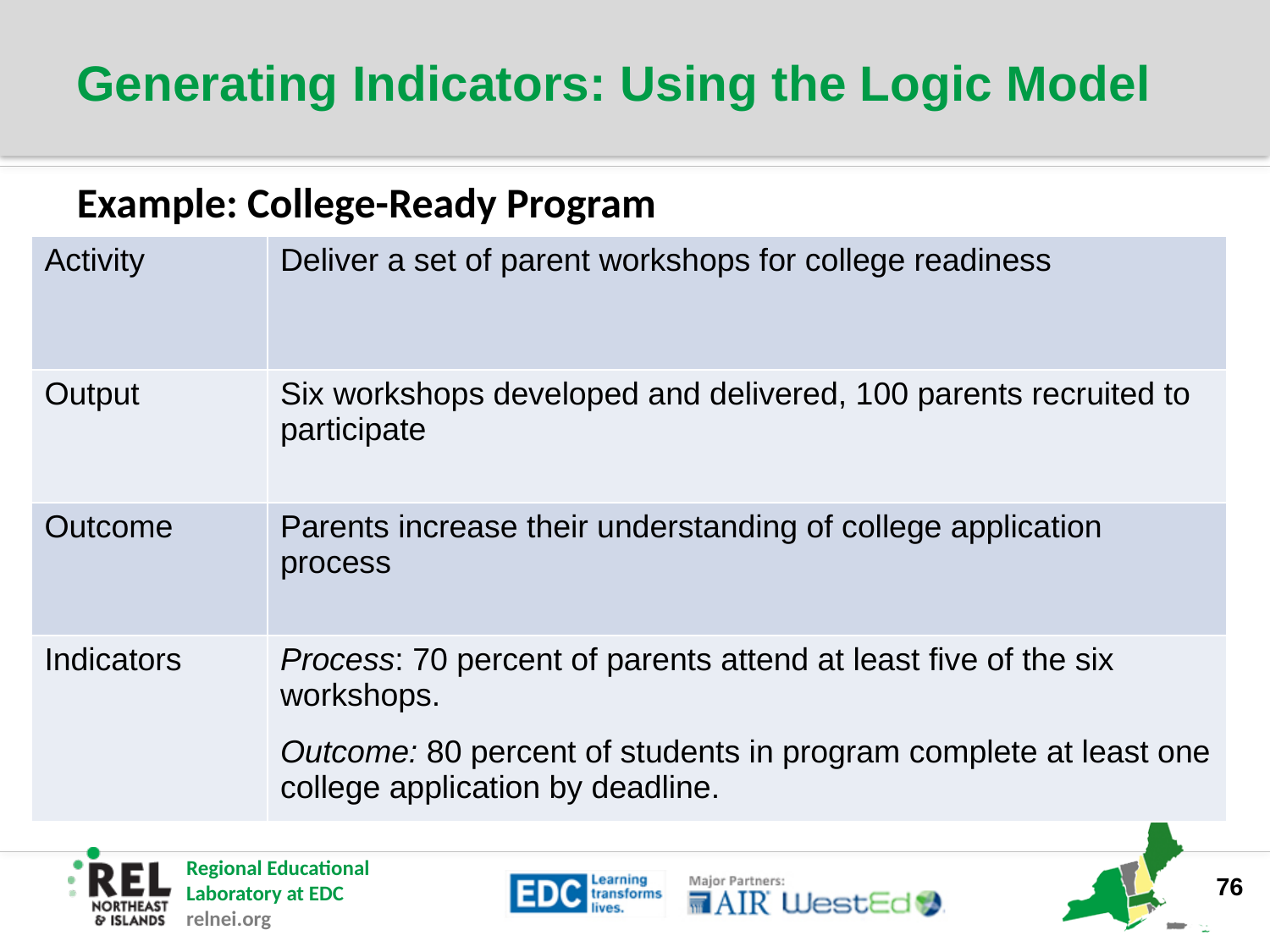

# Generating Indicators: Using the Logic Model
Example: College-Ready Program
| Activity | Deliver a set of parent workshops for college readiness |
| --- | --- |
| Output | Six workshops developed and delivered, 100 parents recruited to participate |
| Outcome | Parents increase their understanding of college application process |
| Indicators | Process: 70 percent of parents attend at least five of the six workshops. Outcome: 80 percent of students in program complete at least one college application by deadline. |
76